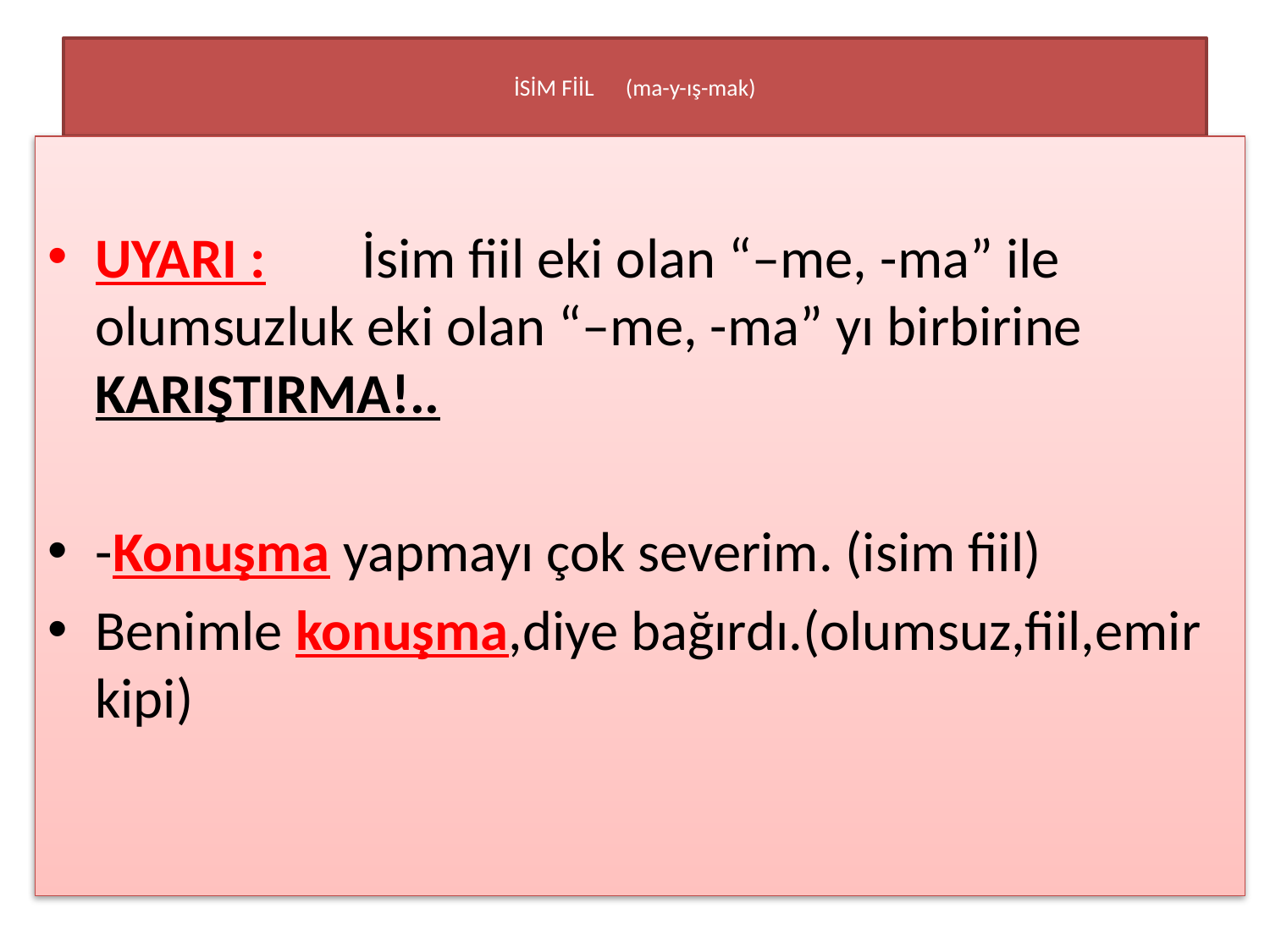

# İSİM FİİL      (ma-y-ış-mak)

UYARI :	 İsim fiil eki olan “–me, -ma” ile olumsuzluk eki olan “–me, -ma” yı birbirine KARIŞTIRMA!..

-Konuşma yapmayı çok severim. (isim fiil)
Benimle konuşma,diye bağırdı.(olumsuz,fiil,emir kipi)